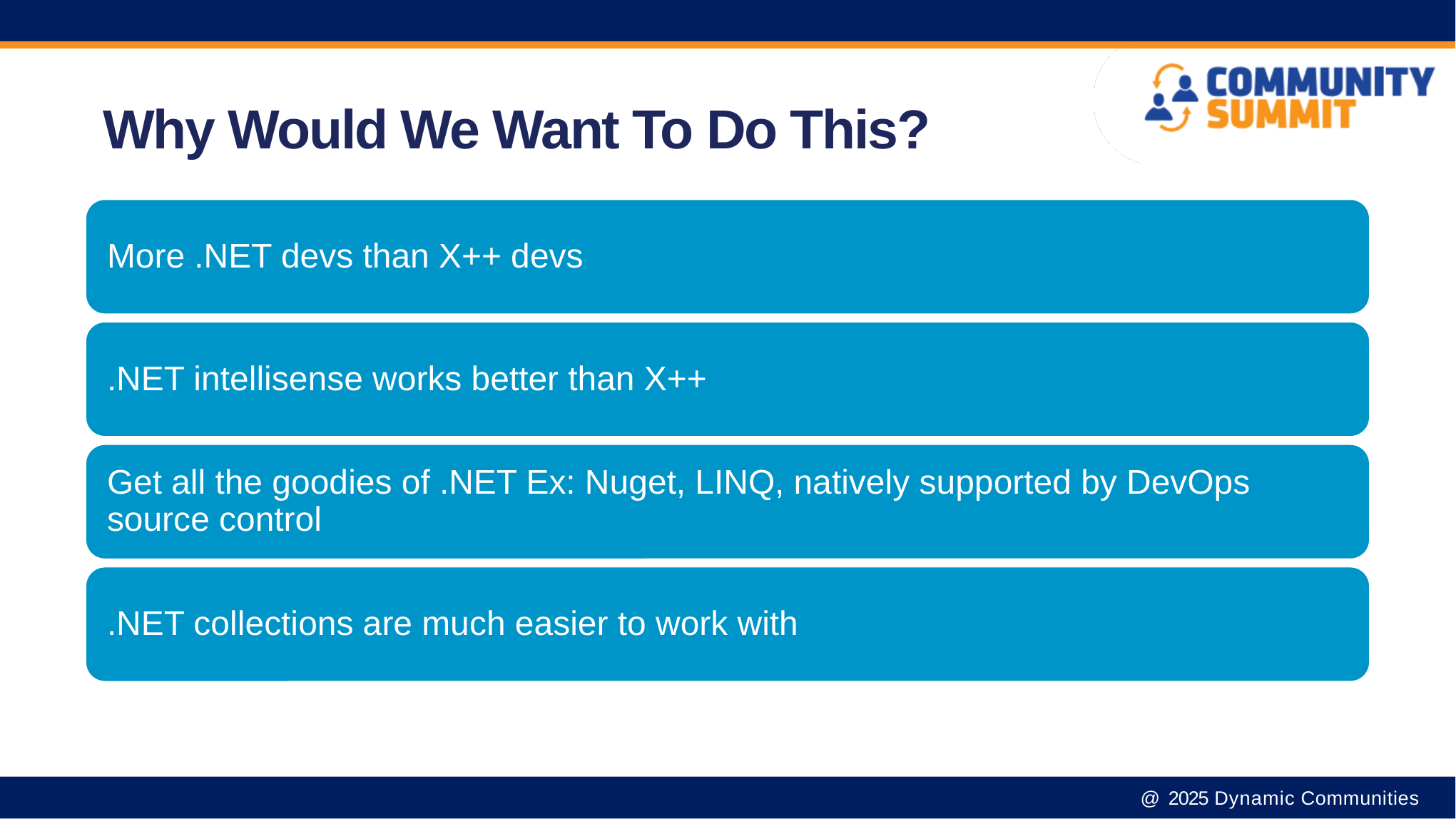

# Why Would We Want To Do This?
More .NET devs than X++ devs
.NET intellisense works better than X++
Get all the goodies of .NET Ex: Nuget, LINQ, natively supported by DevOps source control
.NET collections are much easier to work with